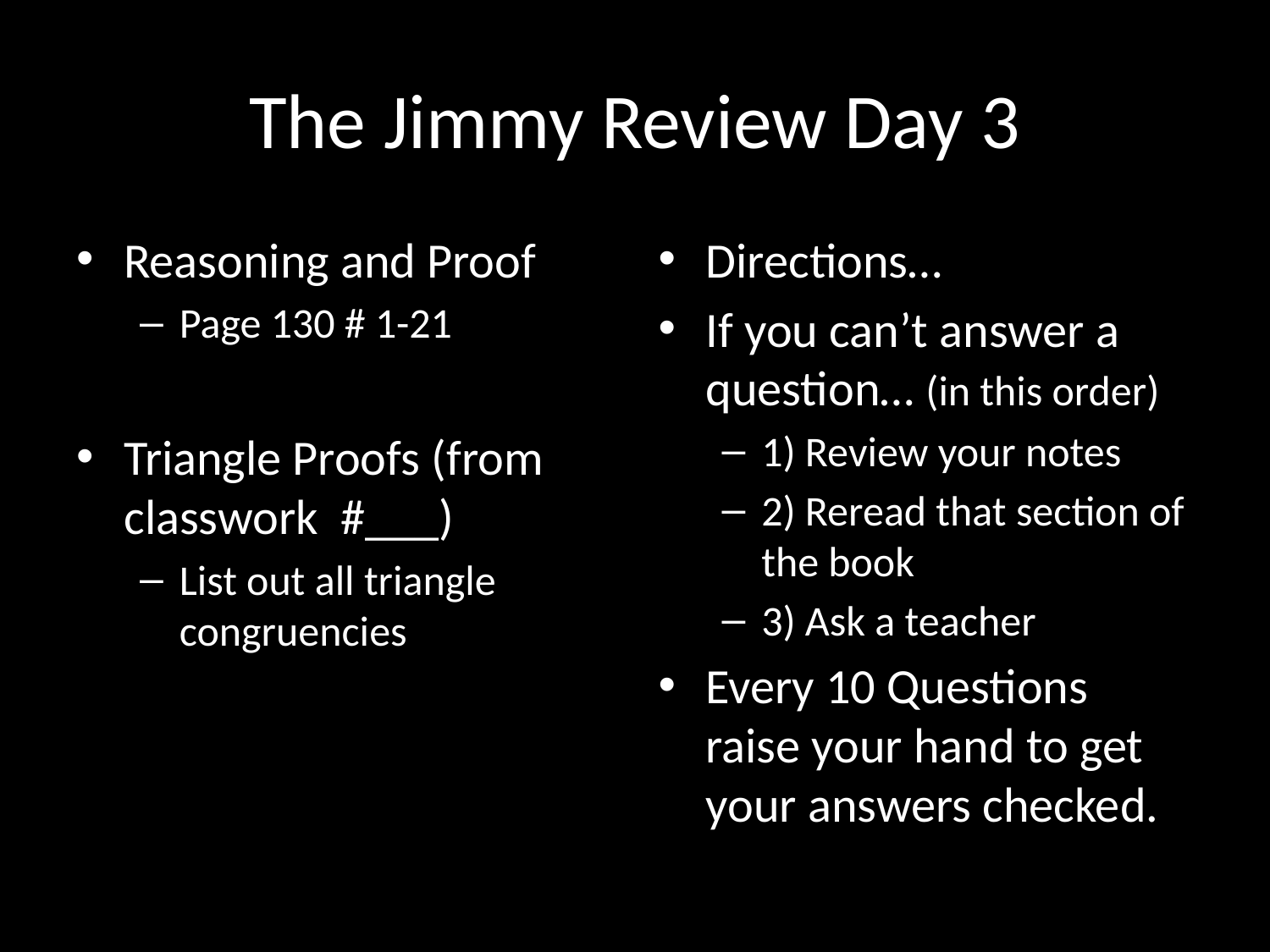

# The Jimmy Review Day 3
Reasoning and Proof
Page 130 # 1-21

Triangle Proofs (from classwork  #___)
List out all triangle congruencies

Directions…
If you can’t answer a question… (in this order)
1) Review your notes
2) Reread that section of the book
3) Ask a teacher
Every 10 Questions raise your hand to get your answers checked.